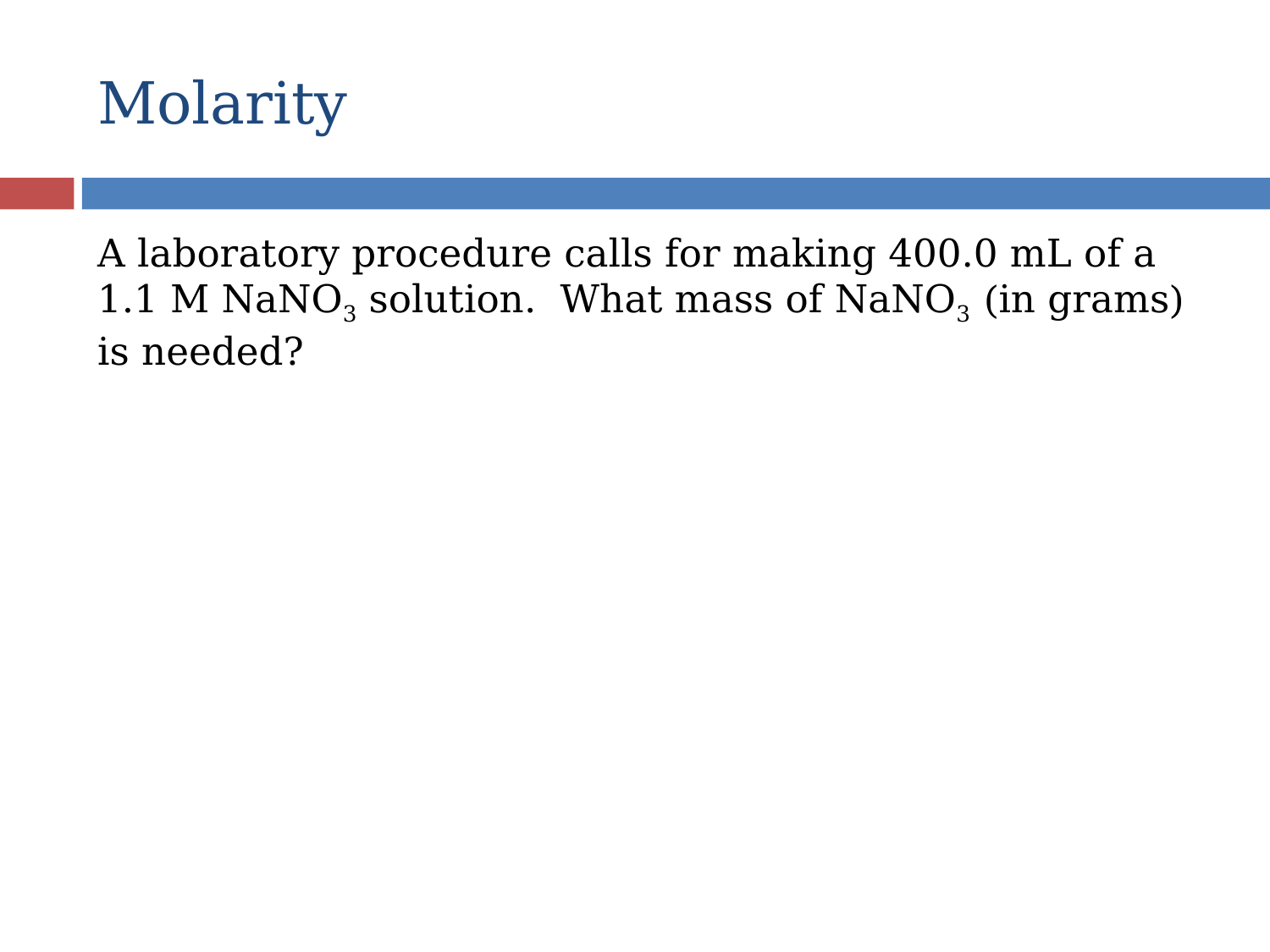

# Molarity
A laboratory procedure calls for making 400.0 mL of a 1.1 M NaNO3 solution.  What mass of NaNO3 (in grams) is needed?